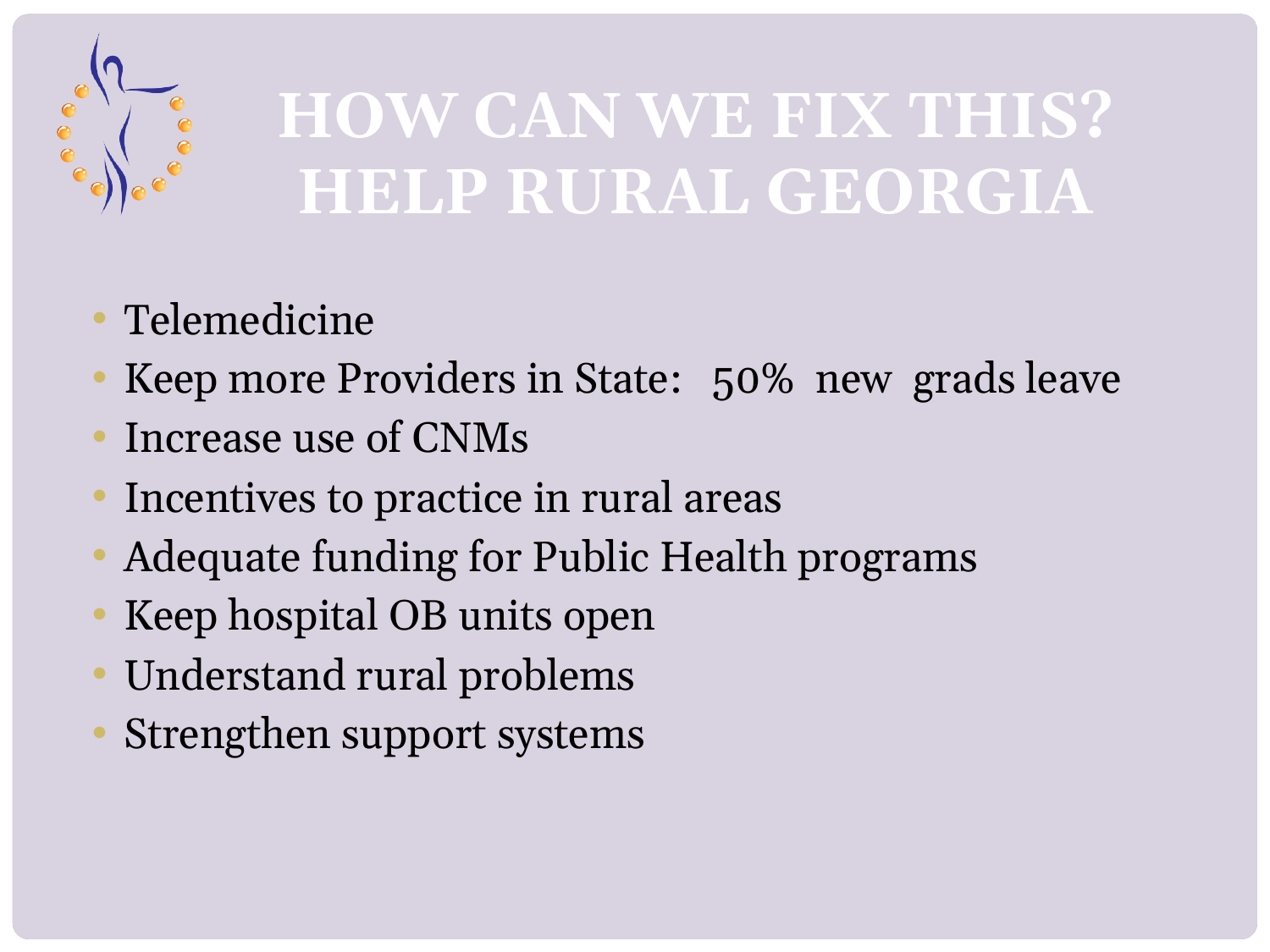

# HOW CAN WE FIX THIS? HELP RURAL GEORGIA
Telemedicine
Keep more Providers in State:   50%  new  grads leave
Increase use of CNMs
Incentives to practice in rural areas
Adequate funding for Public Health programs
Keep hospital OB units open
Understand rural problems
Strengthen support systems